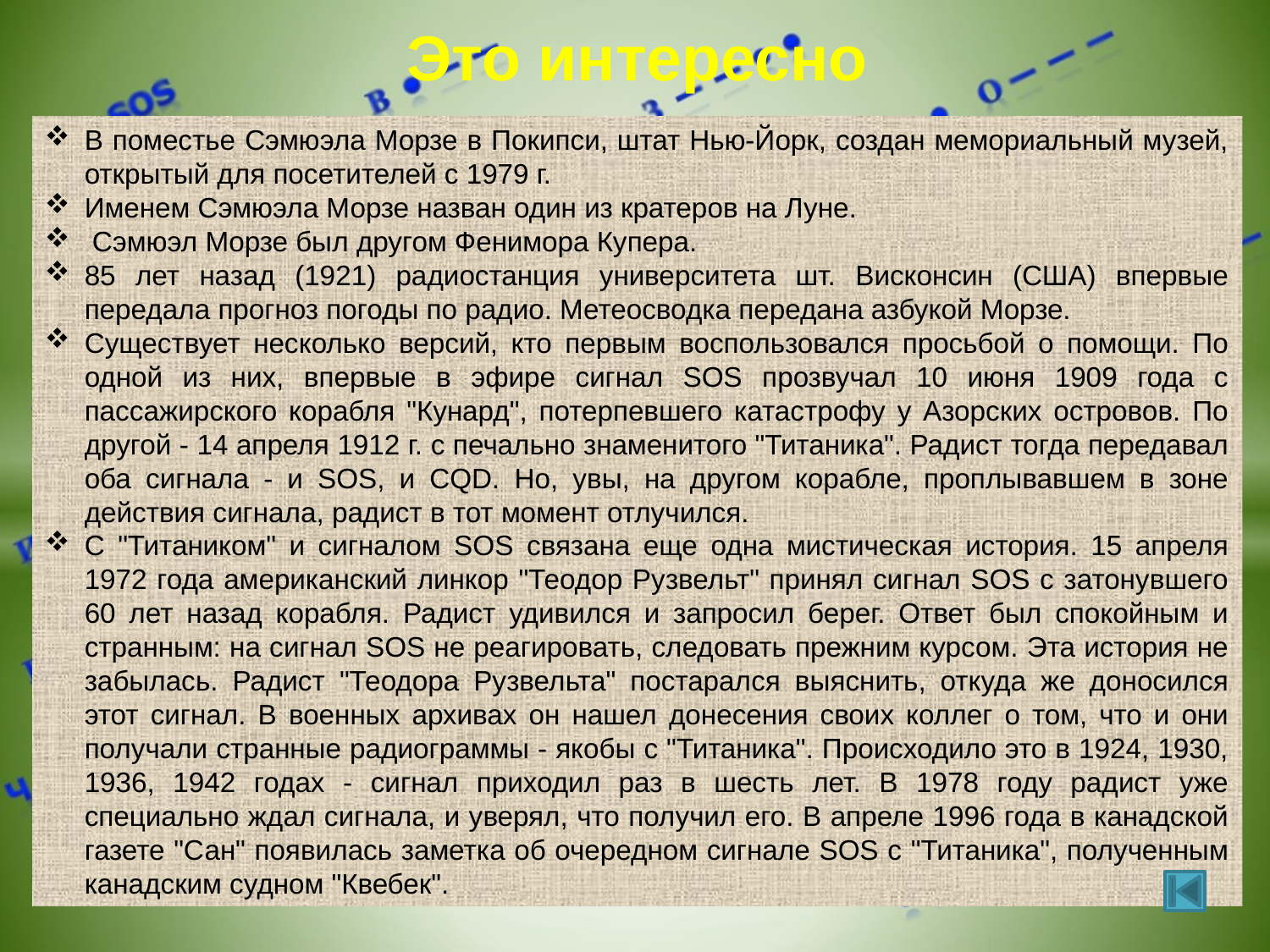

# Это интересно
В поместье Сэмюэла Морзе в Покипси, штат Нью-Йорк, создан мемориальный музей, открытый для посетителей с 1979 г.
Именем Сэмюэла Морзе назван один из кратеров на Луне.
 Сэмюэл Морзе был другом Фенимора Купера.
85 лет назад (1921) радиостанция университета шт. Висконсин (США) впервые передала прогноз погоды по радио. Метеосводка передана азбукой Морзе.
Существует несколько версий, кто первым воспользовался просьбой о помощи. По одной из них, впервые в эфире сигнал SOS прозвучал 10 июня 1909 года с пассажирского корабля "Кунард", потерпевшего катастрофу у Азорских островов. По другой - 14 апреля 1912 г. с печально знаменитого "Титаника". Радист тогда передавал оба сигнала - и SOS, и CQD. Но, увы, на другом корабле, проплывавшем в зоне действия сигнала, радист в тот момент отлучился.
С "Титаником" и сигналом SOS связана еще одна мистическая история. 15 апреля 1972 года американский линкор "Теодор Рузвельт" принял сигнал SOS с затонувшего 60 лет назад корабля. Радист удивился и запросил берег. Ответ был спокойным и странным: на сигнал SOS не реагировать, следовать прежним курсом. Эта история не забылась. Радист "Теодора Рузвельта" постарался выяснить, откуда же доносился этот сигнал. В военных архивах он нашел донесения своих коллег о том, что и они получали странные радиограммы - якобы с "Титаника". Происходило это в 1924, 1930, 1936, 1942 годах - сигнал приходил раз в шесть лет. В 1978 году радист уже специально ждал сигнала, и уверял, что получил его. В апреле 1996 года в канадской газете "Сан" появилась заметка об очередном сигнале SOS с "Титаника", полученным канадским судном "Квебек".